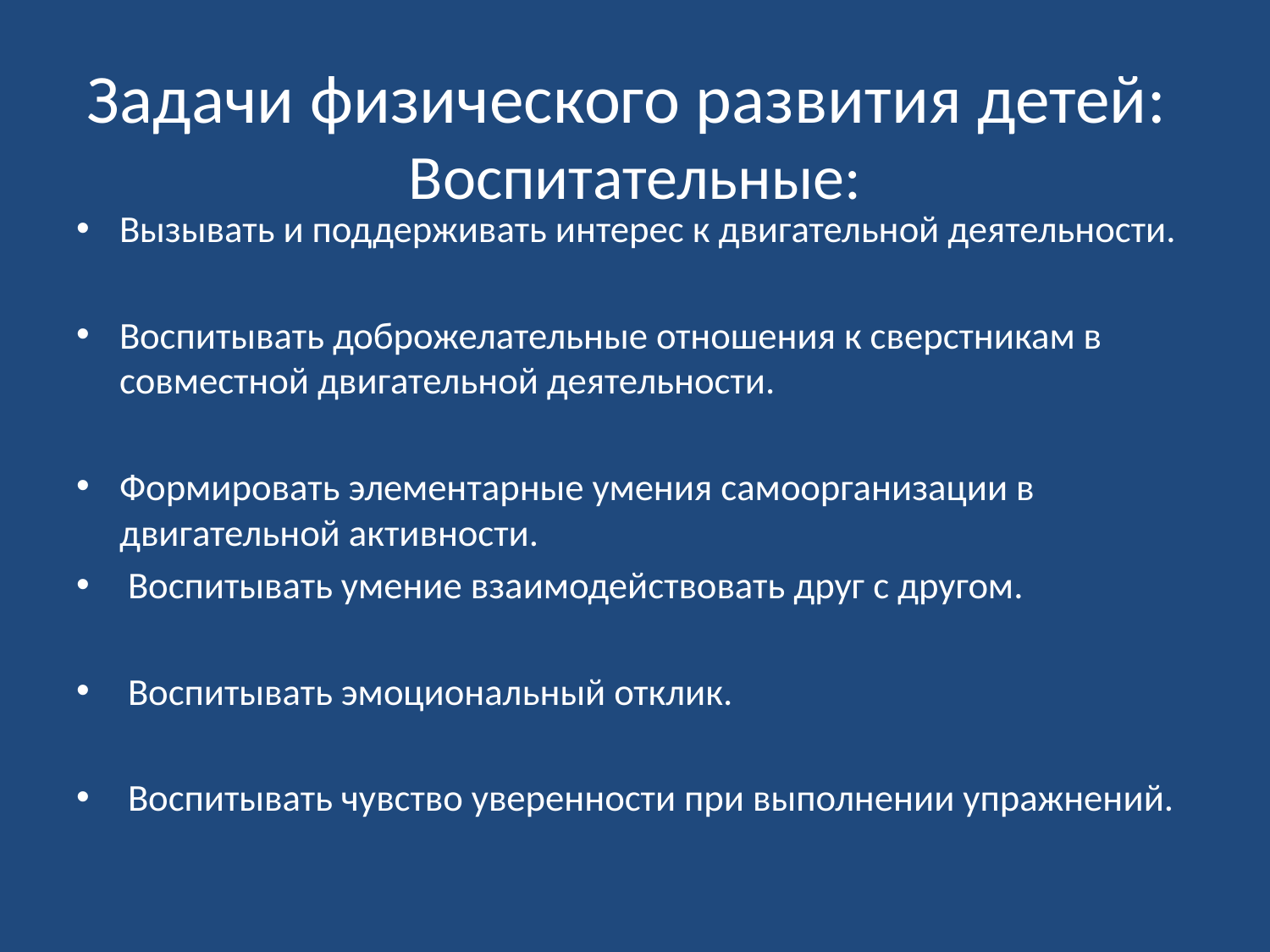

# Задачи физического развития детей: Воспитательные:
Вызывать и поддерживать интерес к двигательной деятельности.

Воспитывать доброжелательные отношения к сверстникам в совместной двигательной деятельности.

Формировать элементарные умения самоорганизации в двигательной активности.
 Воспитывать умение взаимодействовать друг с другом.

 Воспитывать эмоциональный отклик.

 Воспитывать чувство уверенности при выполнении упражнений.